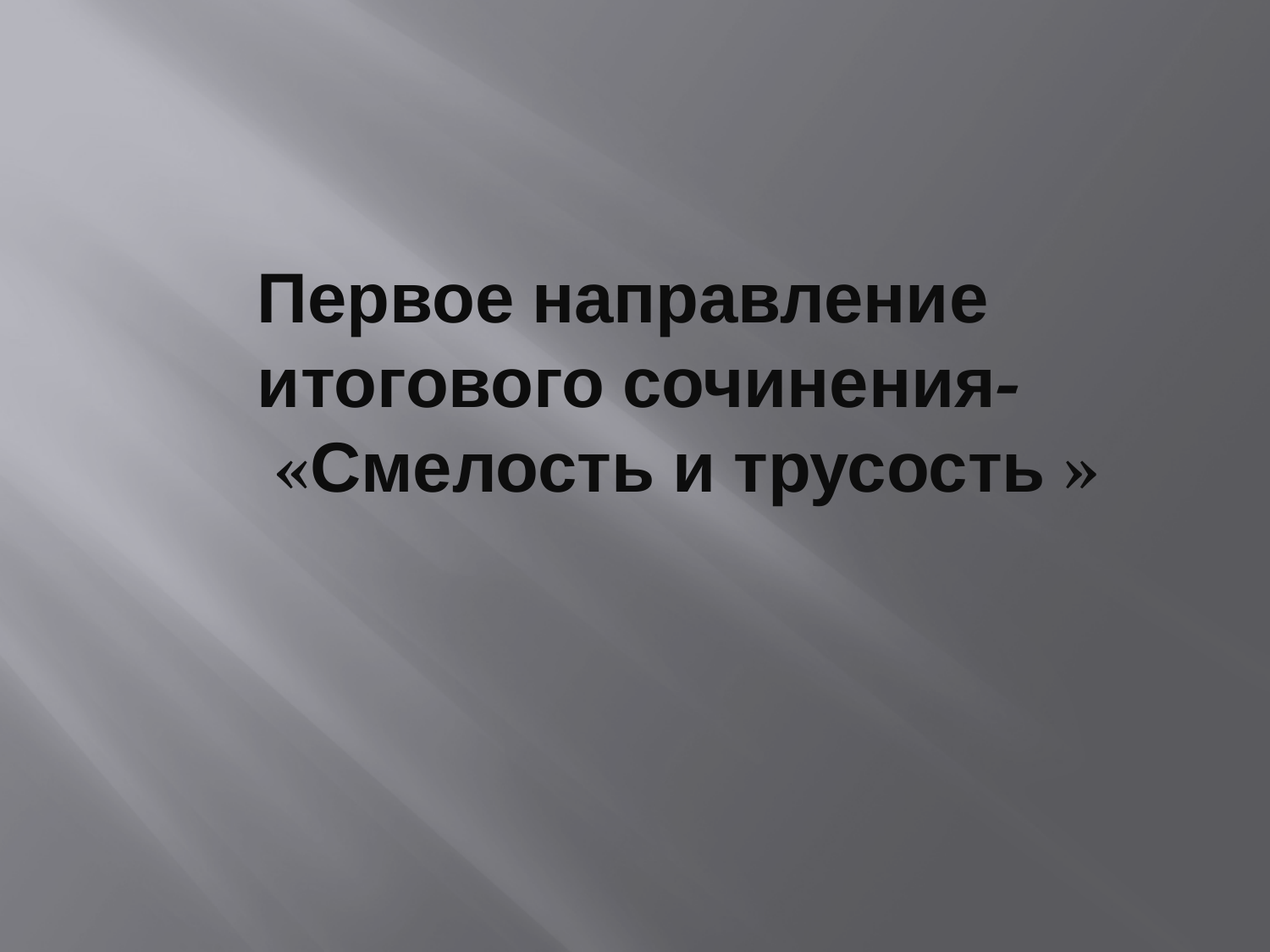

Первое направление итогового сочинения-
 «Смелость и трусость »